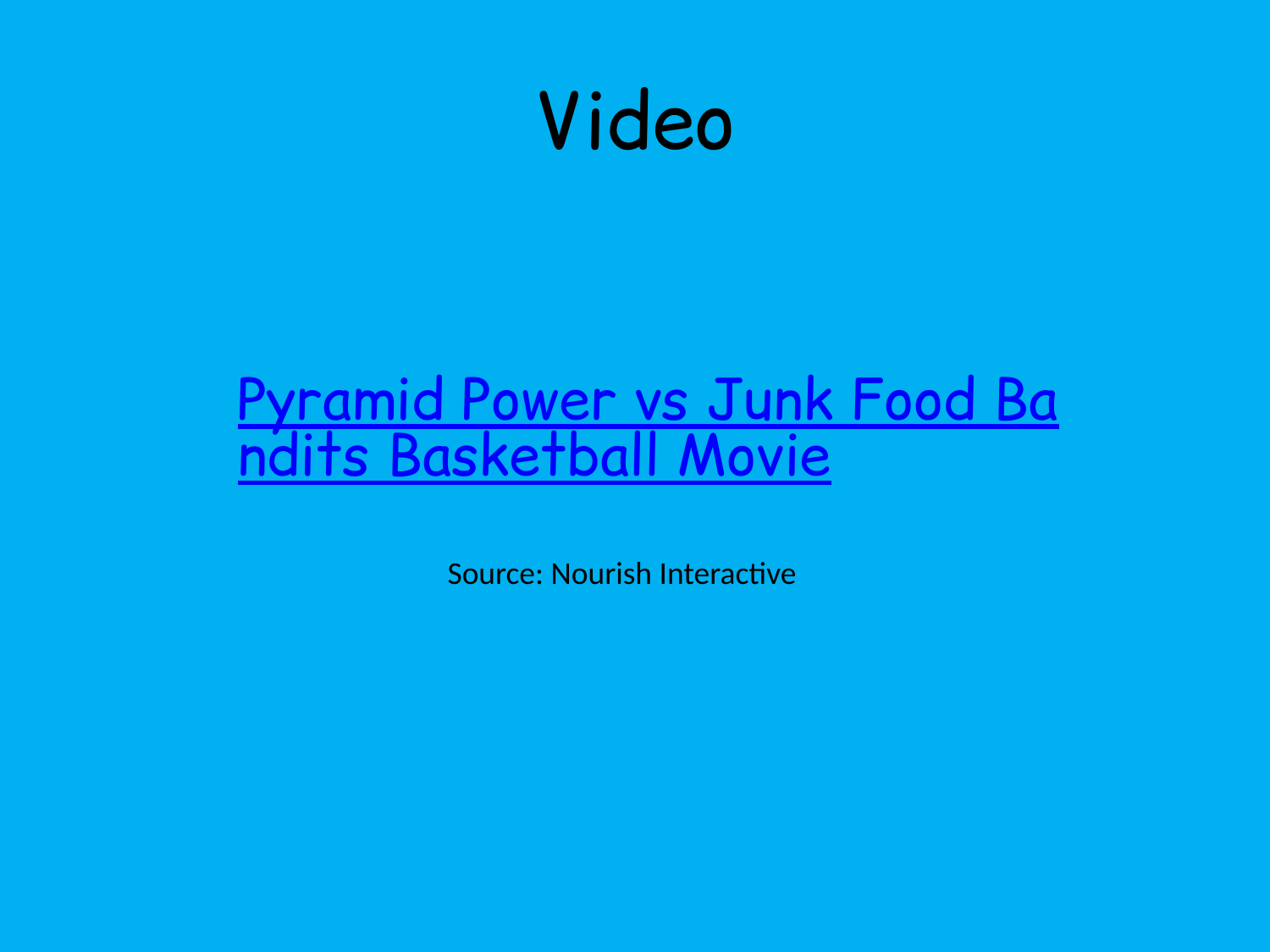

# Video
Pyramid Power vs Junk Food Bandits Basketball Movie
Source: Nourish Interactive